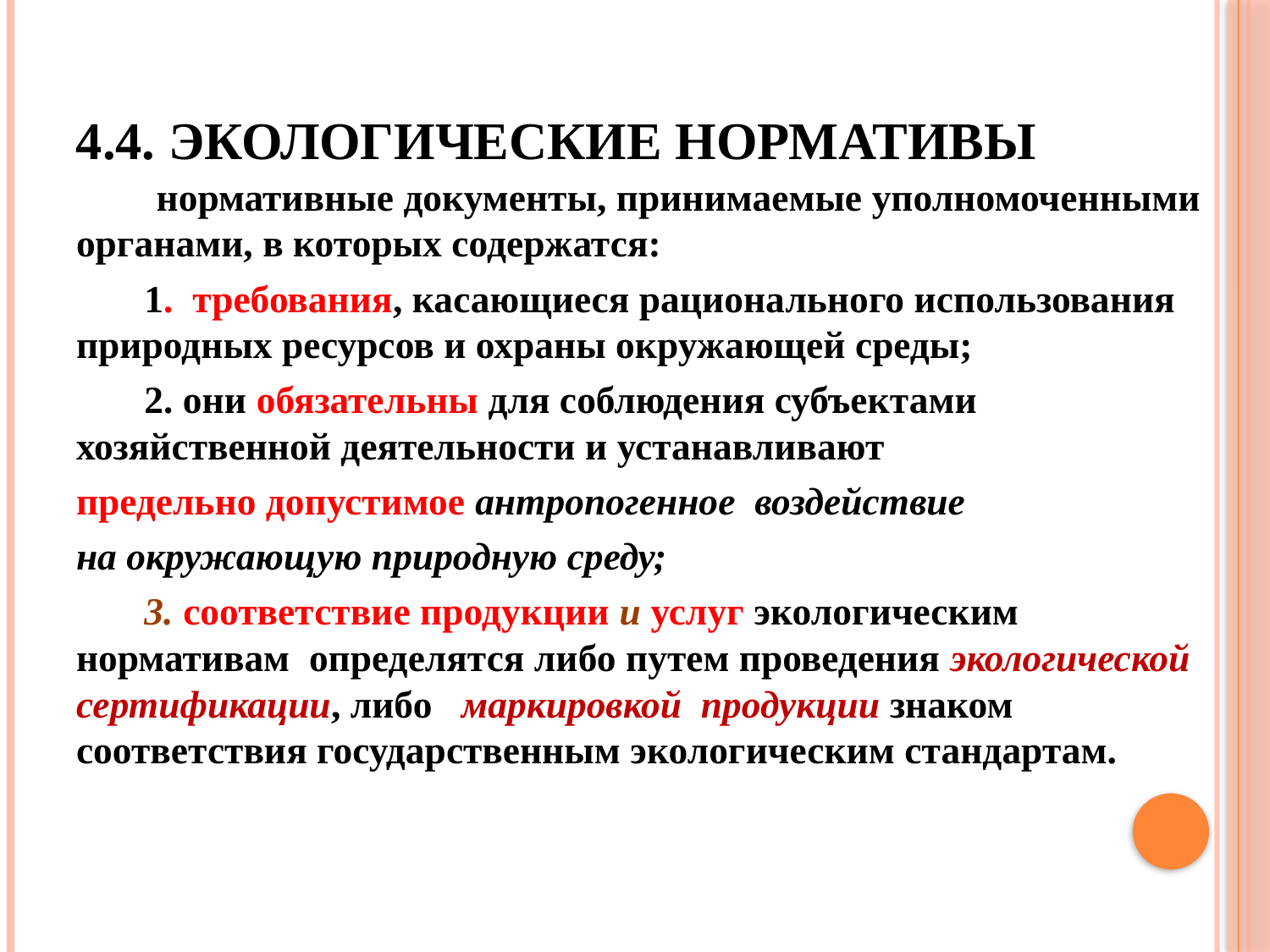

# 4.4. Экологические нормативы
         нормативные документы, принимаемые уполномоченными органами, в которых содержатся:
       1.  требования, касающиеся рационального использования природных ресурсов и охраны окружающей среды;
       2. они обязательны для соблюдения субъектами хозяйственной деятельности и устанавливают
предельно допустимое антропогенное  воздействие
на окружающую природную среду;
       3. соответствие продукции и услуг экологическим нормативам  определятся либо путем проведения экологической сертификации, либо   маркировкой  продукции знаком соответствия государственным экологическим стандартам.